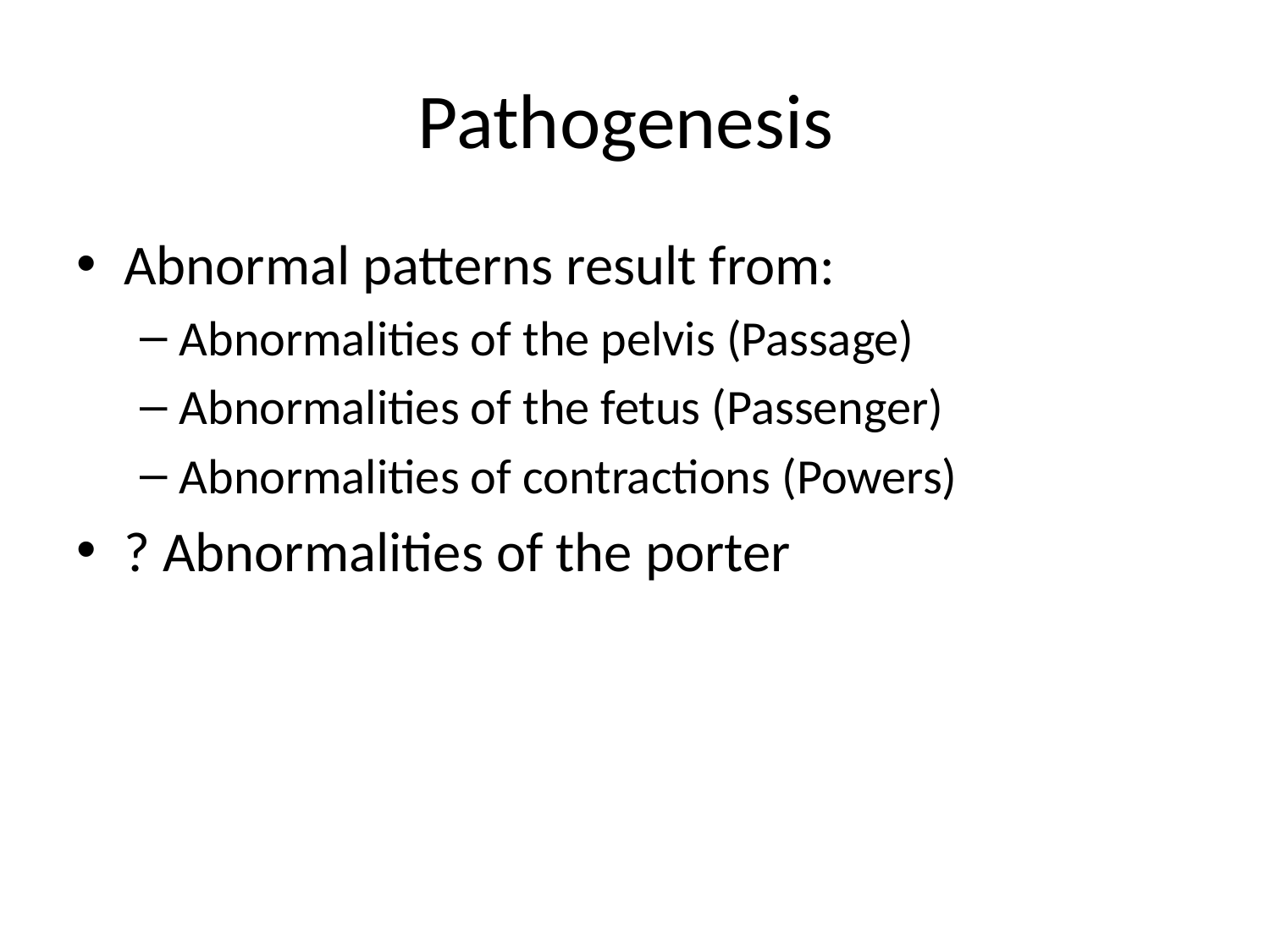

# Pathogenesis
Abnormal patterns result from:
Abnormalities of the pelvis (Passage)
Abnormalities of the fetus (Passenger)
Abnormalities of contractions (Powers)
? Abnormalities of the porter